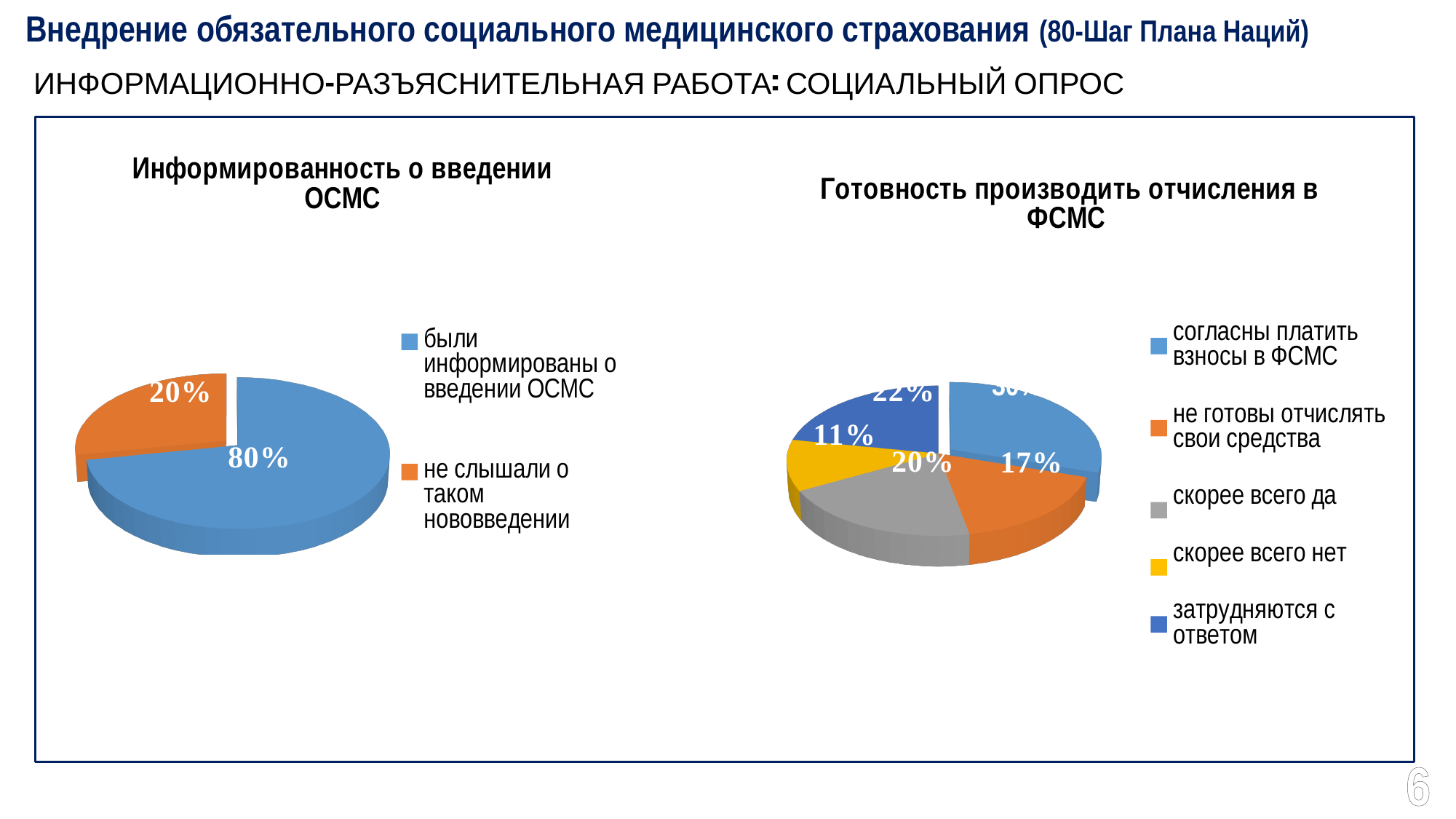

Внедрение обязательного социального медицинского страхования (80-Шаг Плана Наций)
ИНФОРМАЦИОННО-РАЗЪЯСНИТЕЛЬНАЯ РАБОТА: СОЦИАЛЬНЫЙ ОПРОС

[unsupported chart]

[unsupported chart]

30%
6